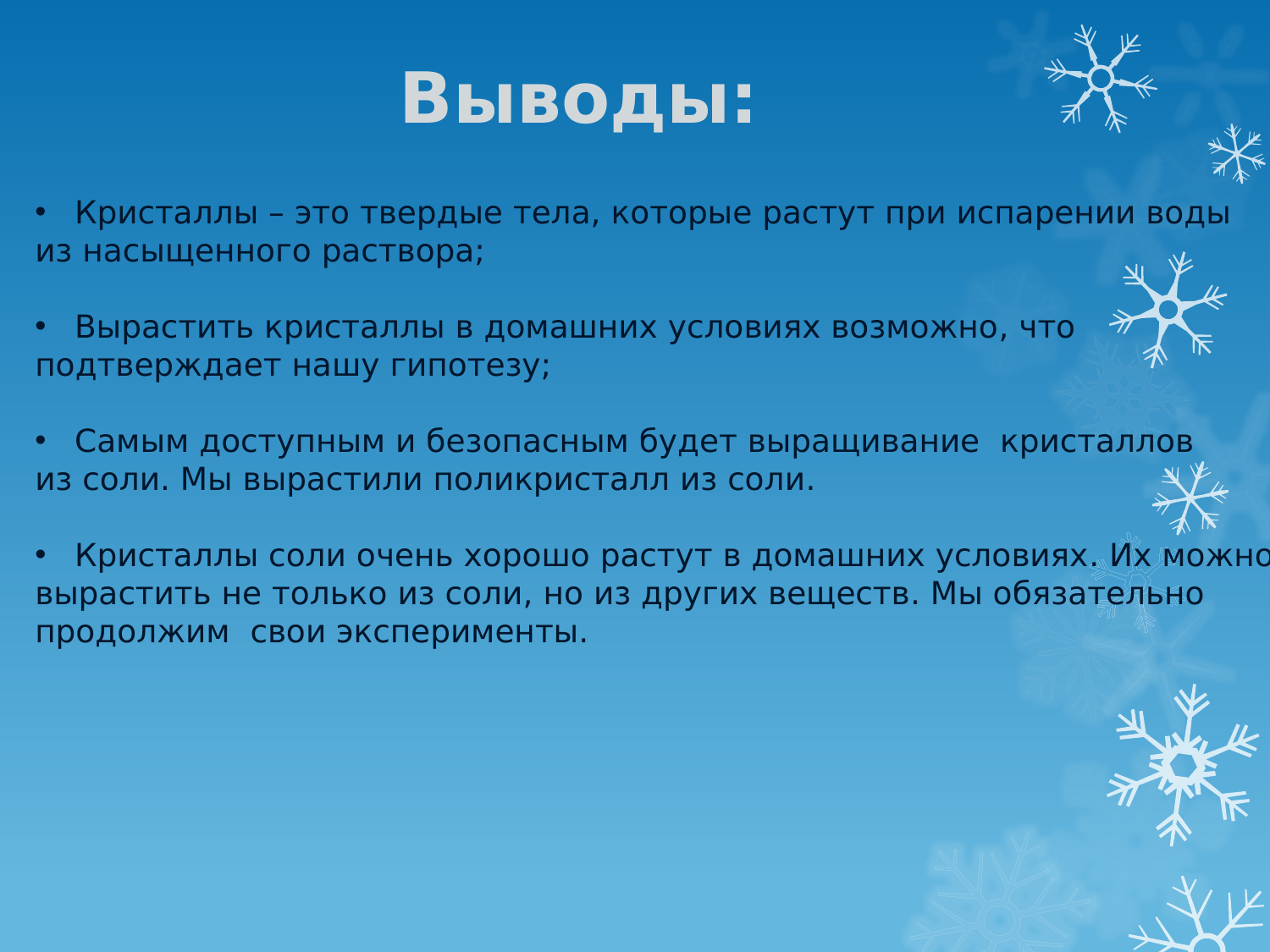

Выводы:
Кристаллы – это твердые тела, которые растут при испарении воды
из насыщенного раствора;

Вырастить кристаллы в домашних условиях возможно, что
подтверждает нашу гипотезу;

Самым доступным и безопасным будет выращивание  кристаллов
из соли. Мы вырастили поликристалл из соли.

Кристаллы соли очень хорошо растут в домашних условиях. Их можно
вырастить не только из соли, но из других веществ. Мы обязательно
продолжим  свои эксперименты.